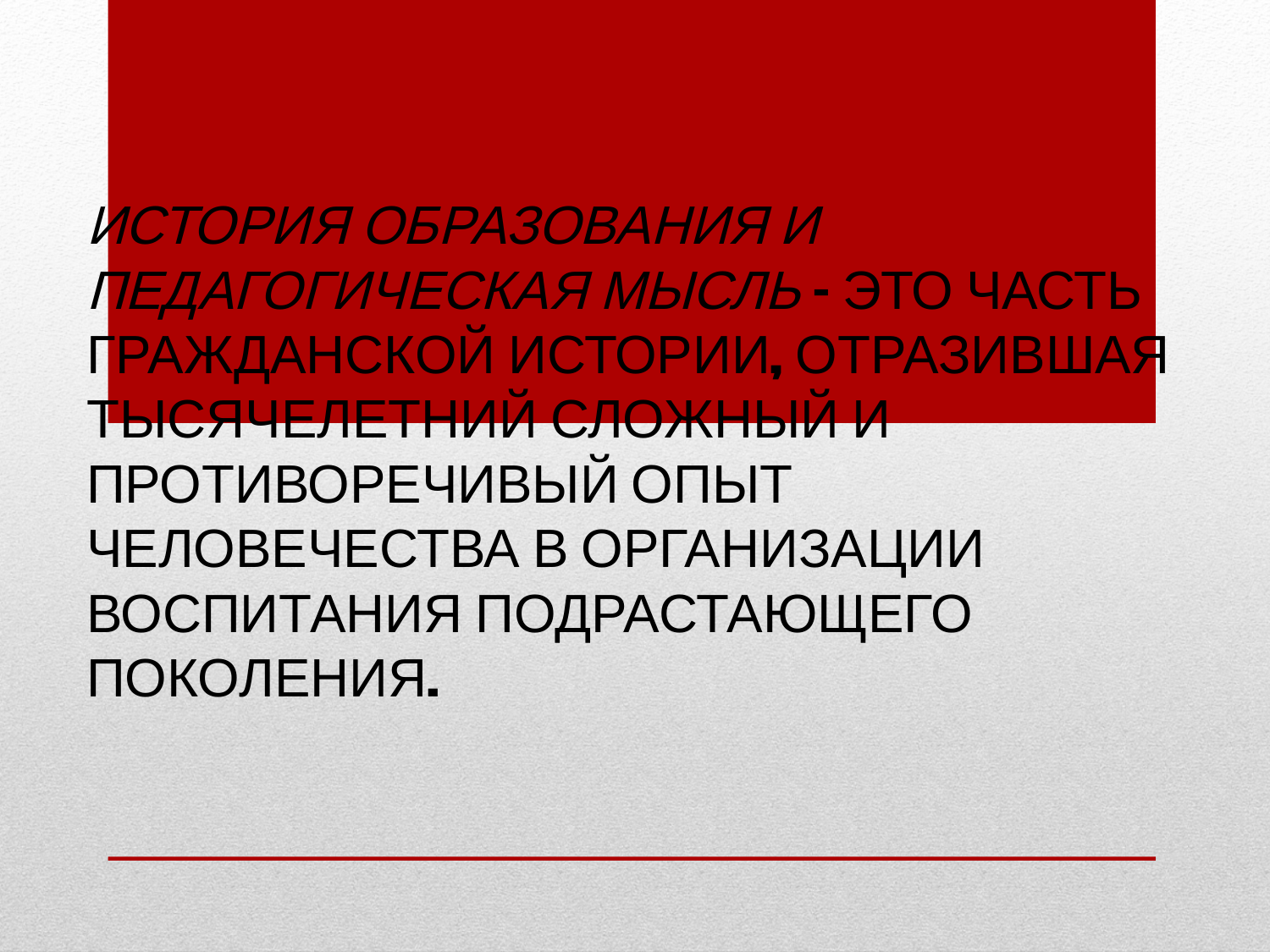

# История образования и педагогическая мысль – это часть гражданской истории, отразившая тысячелетний сложный и противоречивый опыт человечества в организации  воспитания подрастающего поколения.